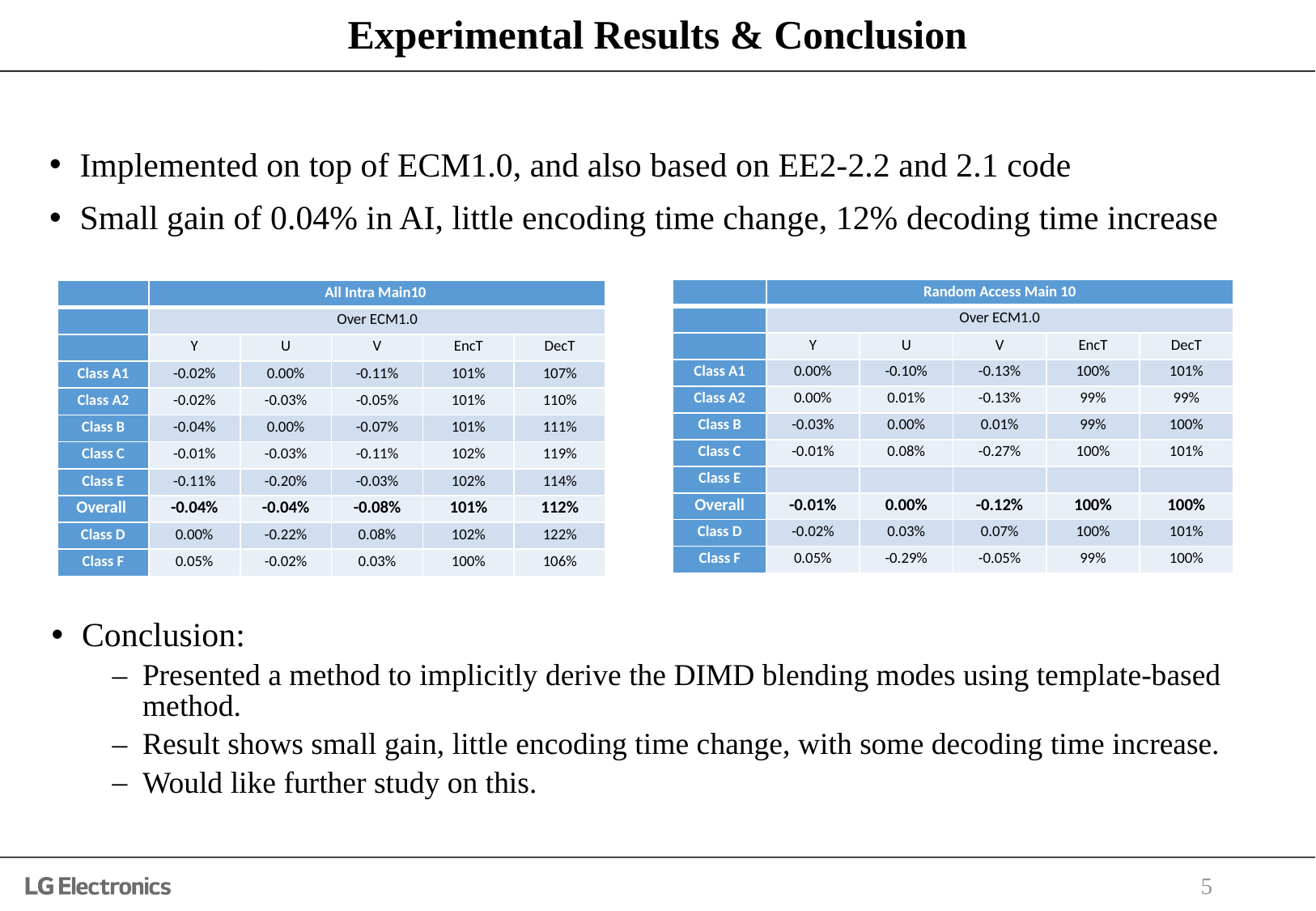

# Experimental Results & Conclusion

Implemented on top of ECM1.0, and also based on EE2-2.2 and 2.1 code
Small gain of 0.04% in AI, little encoding time change, 12% decoding time increase

|  | Random Access Main 10 |  |  |  |  |
| --- | --- | --- | --- | --- | --- |
|  | Over ECM1.0 |  |  |  |  |
|  | Y | U | V | EncT | DecT |
| Class A1 | 0.00% | -0.10% | -0.13% | 100% | 101% |
| Class A2 | 0.00% | 0.01% | -0.13% | 99% | 99% |
| Class B | -0.03% | 0.00% | 0.01% | 99% | 100% |
| Class C | -0.01% | 0.08% | -0.27% | 100% | 101% |
| Class E |  |  |  |  |  |
| Overall | -0.01% | 0.00% | -0.12% | 100% | 100% |
| Class D | -0.02% | 0.03% | 0.07% | 100% | 101% |
| Class F | 0.05% | -0.29% | -0.05% | 99% | 100% |
|  | All Intra Main10 |  |  |  |  |
| --- | --- | --- | --- | --- | --- |
|  | Over ECM1.0 |  |  |  |  |
|  | Y | U | V | EncT | DecT |
| Class A1 | -0.02% | 0.00% | -0.11% | 101% | 107% |
| Class A2 | -0.02% | -0.03% | -0.05% | 101% | 110% |
| Class B | -0.04% | 0.00% | -0.07% | 101% | 111% |
| Class C | -0.01% | -0.03% | -0.11% | 102% | 119% |
| Class E | -0.11% | -0.20% | -0.03% | 102% | 114% |
| Overall | -0.04% | -0.04% | -0.08% | 101% | 112% |
| Class D | 0.00% | -0.22% | 0.08% | 102% | 122% |
| Class F | 0.05% | -0.02% | 0.03% | 100% | 106% |
Conclusion:
Presented a method to implicitly derive the DIMD blending modes using template-based method.
Result shows small gain, little encoding time change, with some decoding time increase.
Would like further study on this.

5